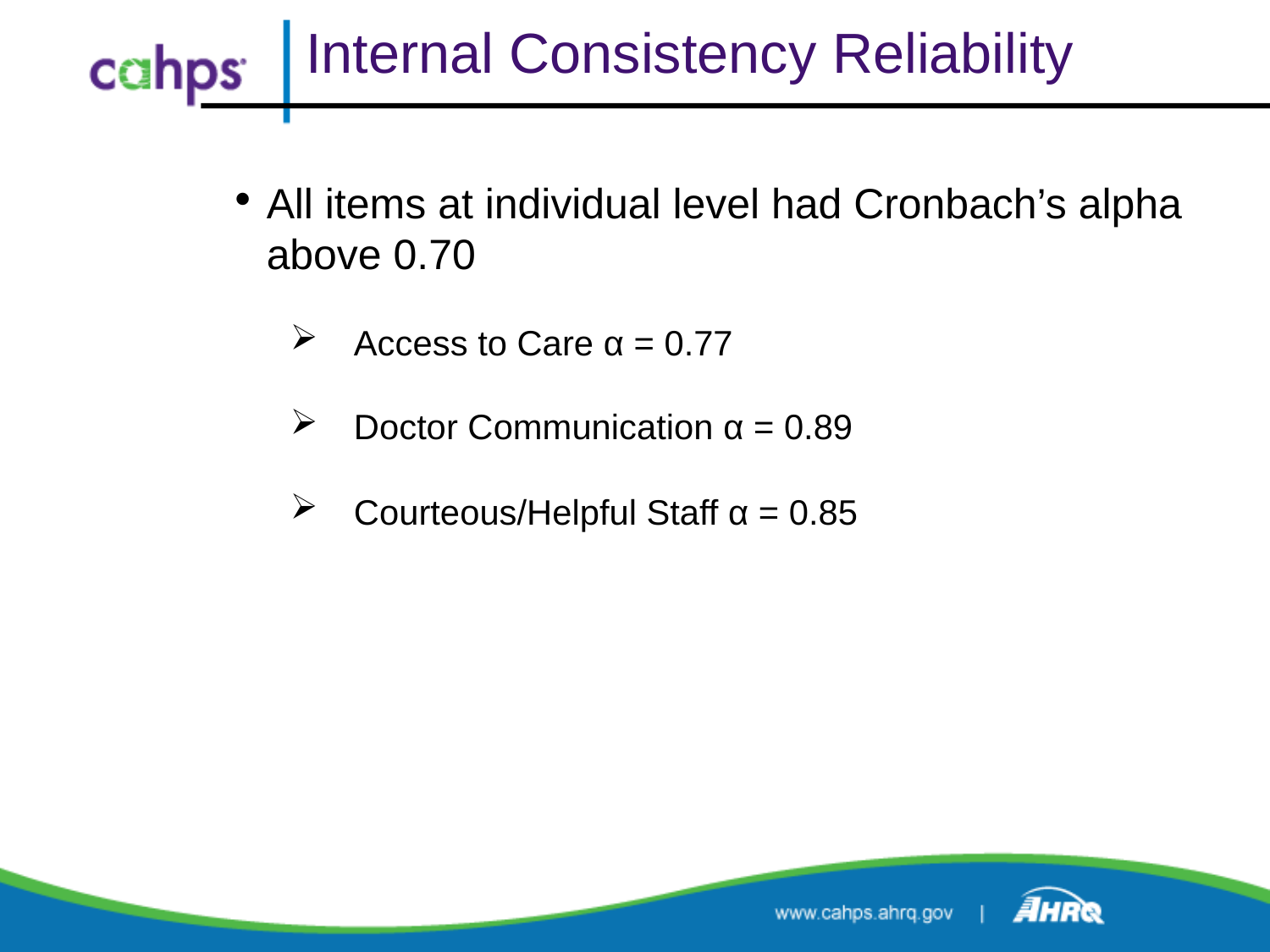

# Internal Consistency Reliability

All items at individual level had Cronbach’s alpha above 0.70

Access to Care α = 0.77

Doctor Communication α = 0.89

Courteous/Helpful Staff α = 0.85